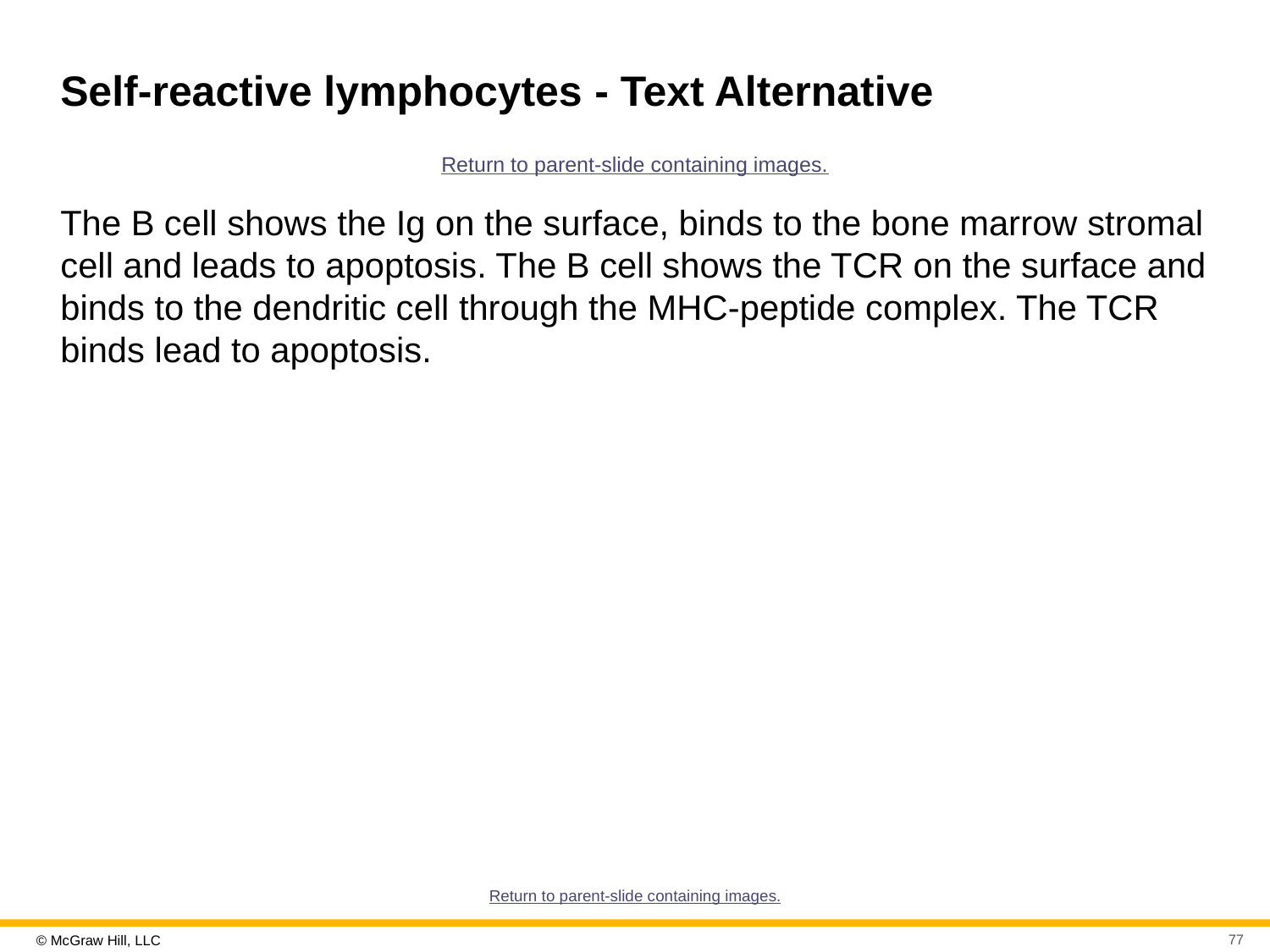

# Self-reactive lymphocytes - Text Alternative
Return to parent-slide containing images.
The B cell shows the Ig on the surface, binds to the bone marrow stromal cell and leads to apoptosis. The B cell shows the TCR on the surface and binds to the dendritic cell through the MHC-peptide complex. The TCR binds lead to apoptosis.
Return to parent-slide containing images.
77